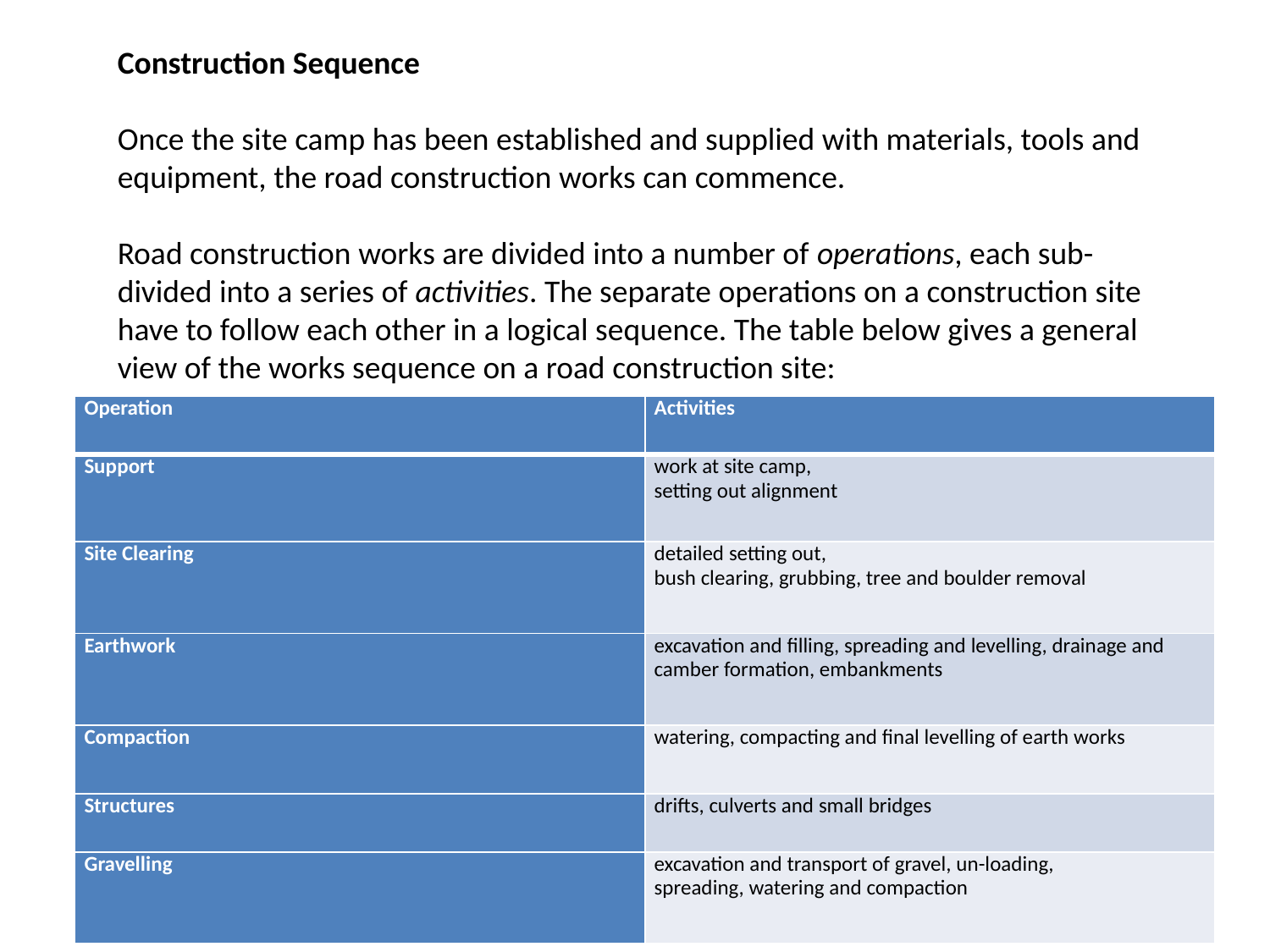

Construction Sequence

Once the site camp has been established and supplied with materials, tools and
equipment, the road construction works can commence.

Road construction works are divided into a number of operations, each sub-divided into a series of activities. The separate operations on a construction site have to follow each other in a logical sequence. The table below gives a general view of the works sequence on a road construction site:
| Operation | Activities |
| --- | --- |
| Support | work at site camp, setting out alignment |
| Site Clearing | detailed setting out, bush clearing, grubbing, tree and boulder removal |
| Earthwork | excavation and filling, spreading and levelling, drainage and camber formation, embankments |
| Compaction | watering, compacting and final levelling of earth works |
| Structures | drifts, culverts and small bridges |
| Gravelling | excavation and transport of gravel, un-loading, spreading, watering and compaction |